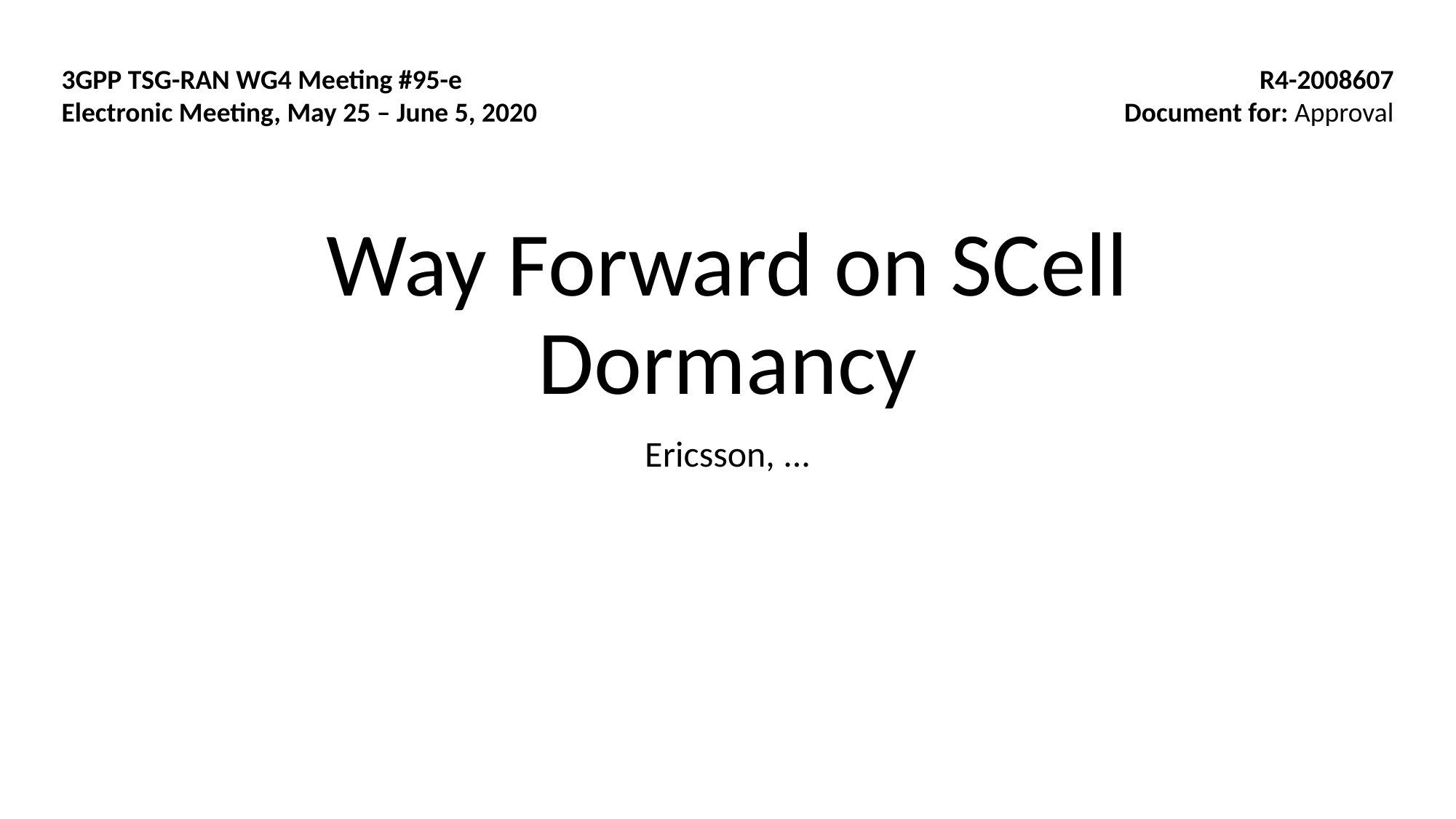

3GPP TSG-RAN WG4 Meeting #95-e
Electronic Meeting, May 25 – June 5, 2020
R4-2008607
Document for: Approval
# Way Forward on SCell Dormancy
Ericsson, ...